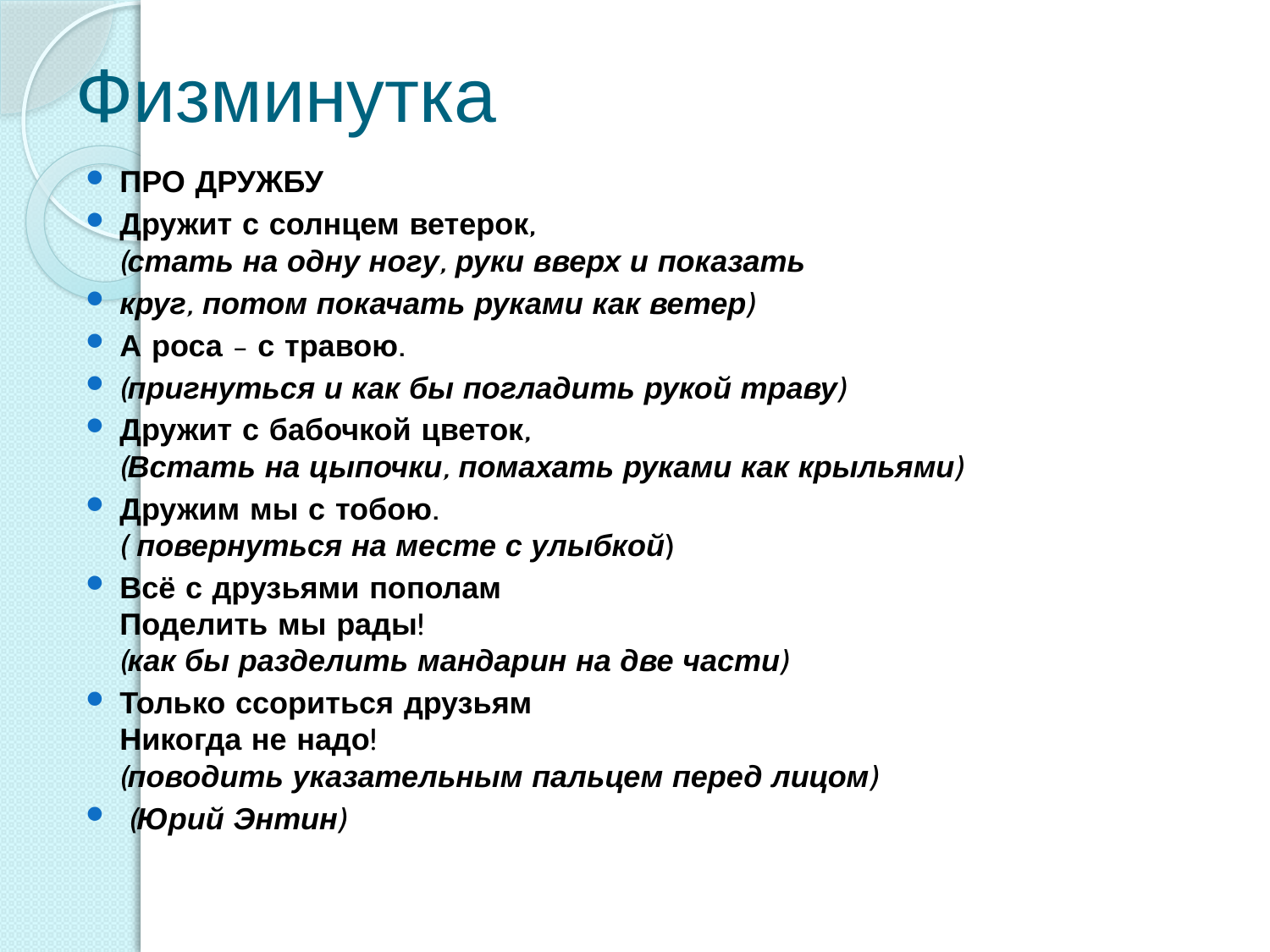

# Физминутка
ПРО ДРУЖБУ
Дружит с солнцем ветерок,
(стать на одну ногу, руки вверх и показать
круг, потом покачать руками как ветер)
А роса – с травою.
(пригнуться и как бы погладить рукой траву)
Дружит с бабочкой цветок,
(Встать на цыпочки, помахать руками как крыльями)
Дружим мы с тобою.
( повернуться на месте с улыбкой)
Всё с друзьями пополам
Поделить мы рады!
(как бы разделить мандарин на две части)
Только ссориться друзьям
Никогда не надо!
(поводить указательным пальцем перед лицом)
 (Юрий Энтин)